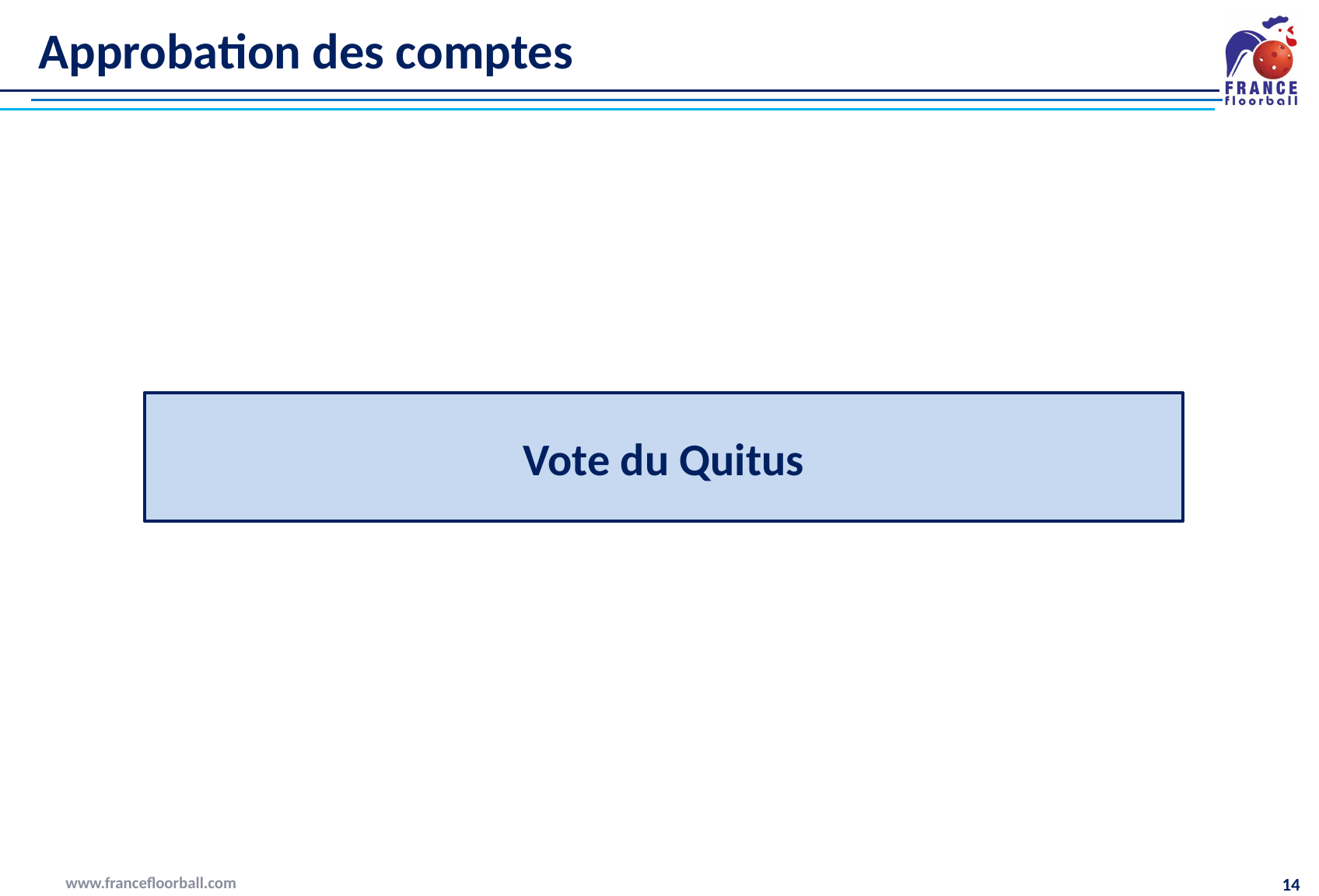

# Approbation des comptes
Vote du Quitus
www.francefloorball.com
14